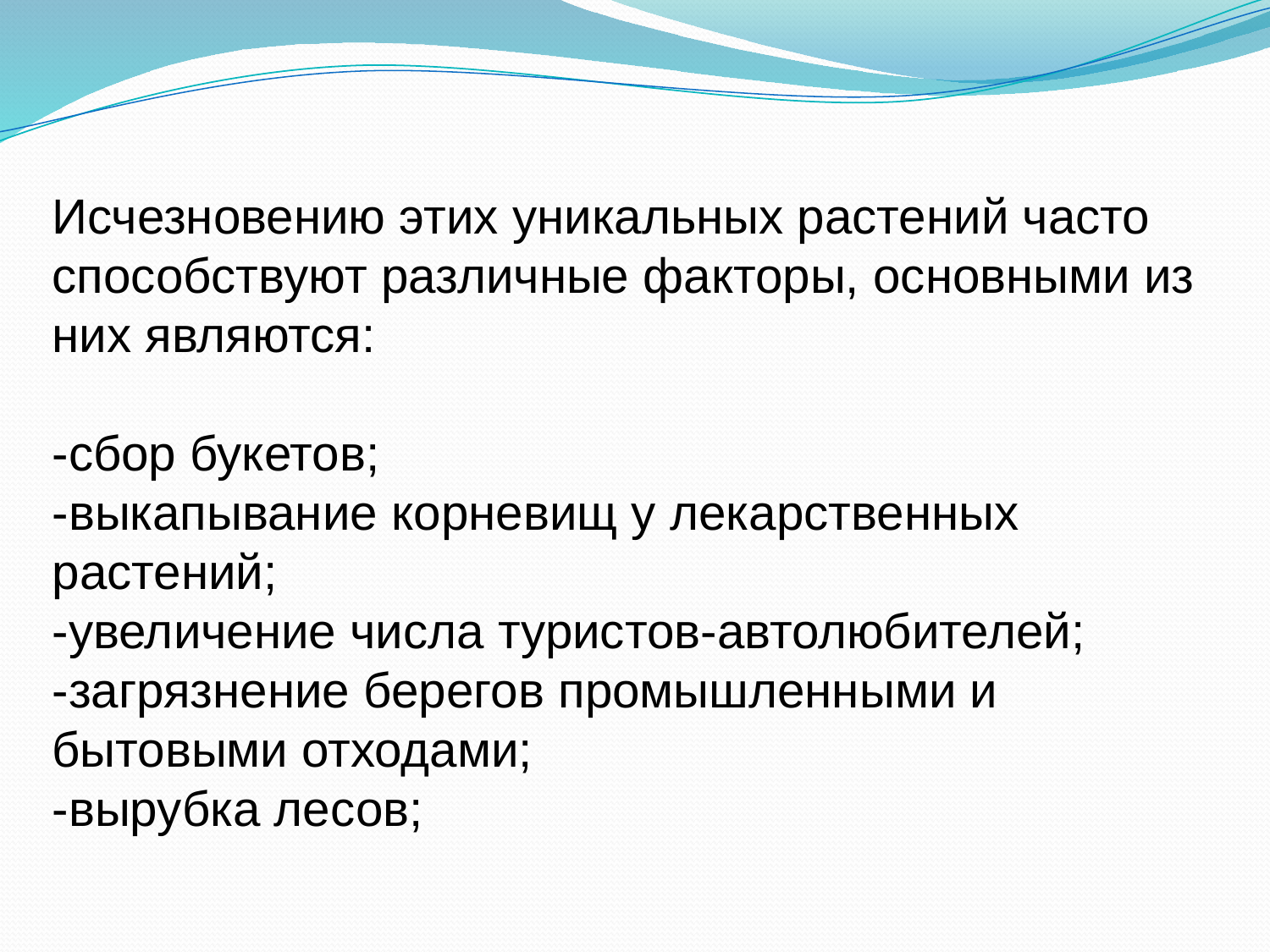

Исчезновению этих уникальных растений часто способствуют различные факторы, основными из них являются:
-сбор букетов;
-выкапывание корневищ у лекарственных растений;
-увеличение числа туристов-автолюбителей;
-загрязнение берегов промышленными и бытовыми отходами;
-вырубка лесов;